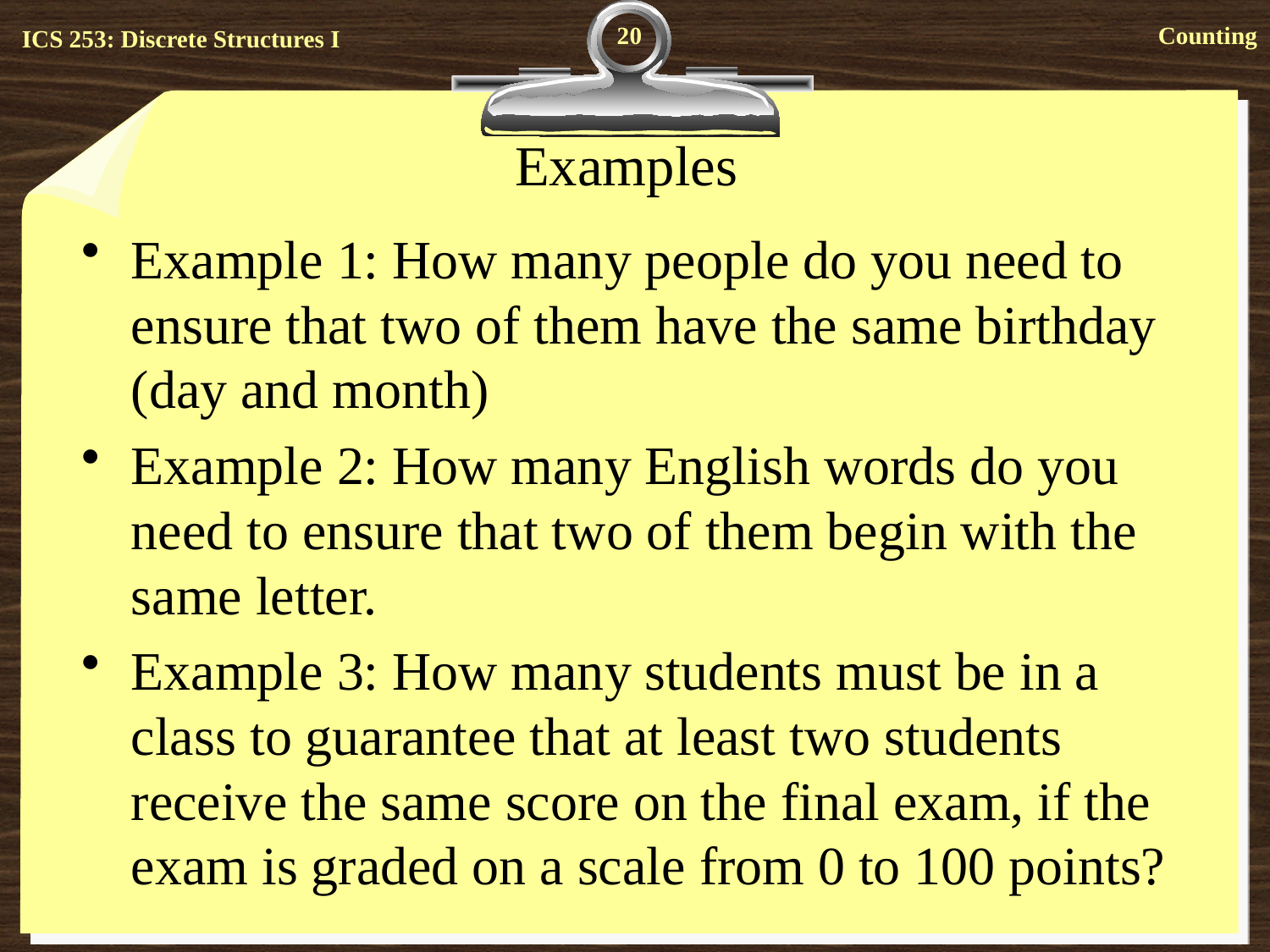

20
# Examples
Example 1: How many people do you need to ensure that two of them have the same birthday (day and month)
Example 2: How many English words do you need to ensure that two of them begin with the same letter.
Example 3: How many students must be in a class to guarantee that at least two students receive the same score on the final exam, if the exam is graded on a scale from 0 to 100 points?